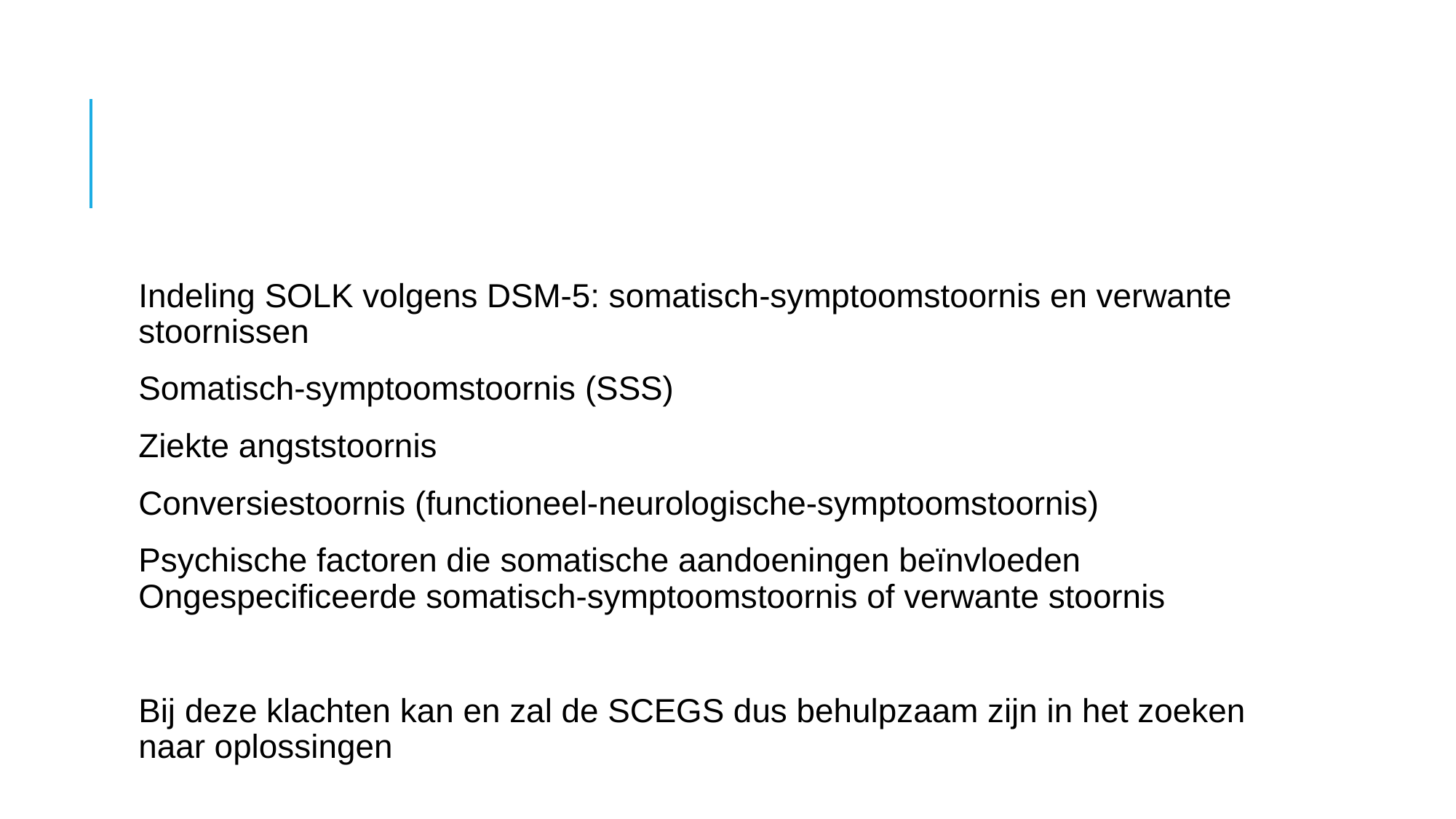

#
Indeling SOLK volgens DSM-5: somatisch-symptoomstoornis en verwante stoornissen
Somatisch-symptoomstoornis (SSS)
Ziekte angststoornis
Conversiestoornis (functioneel-neurologische-symptoomstoornis)
Psychische factoren die somatische aandoeningen beïnvloeden Ongespecificeerde somatisch-symptoomstoornis of verwante stoornis

Bij deze klachten kan en zal de SCEGS dus behulpzaam zijn in het zoeken naar oplossingen